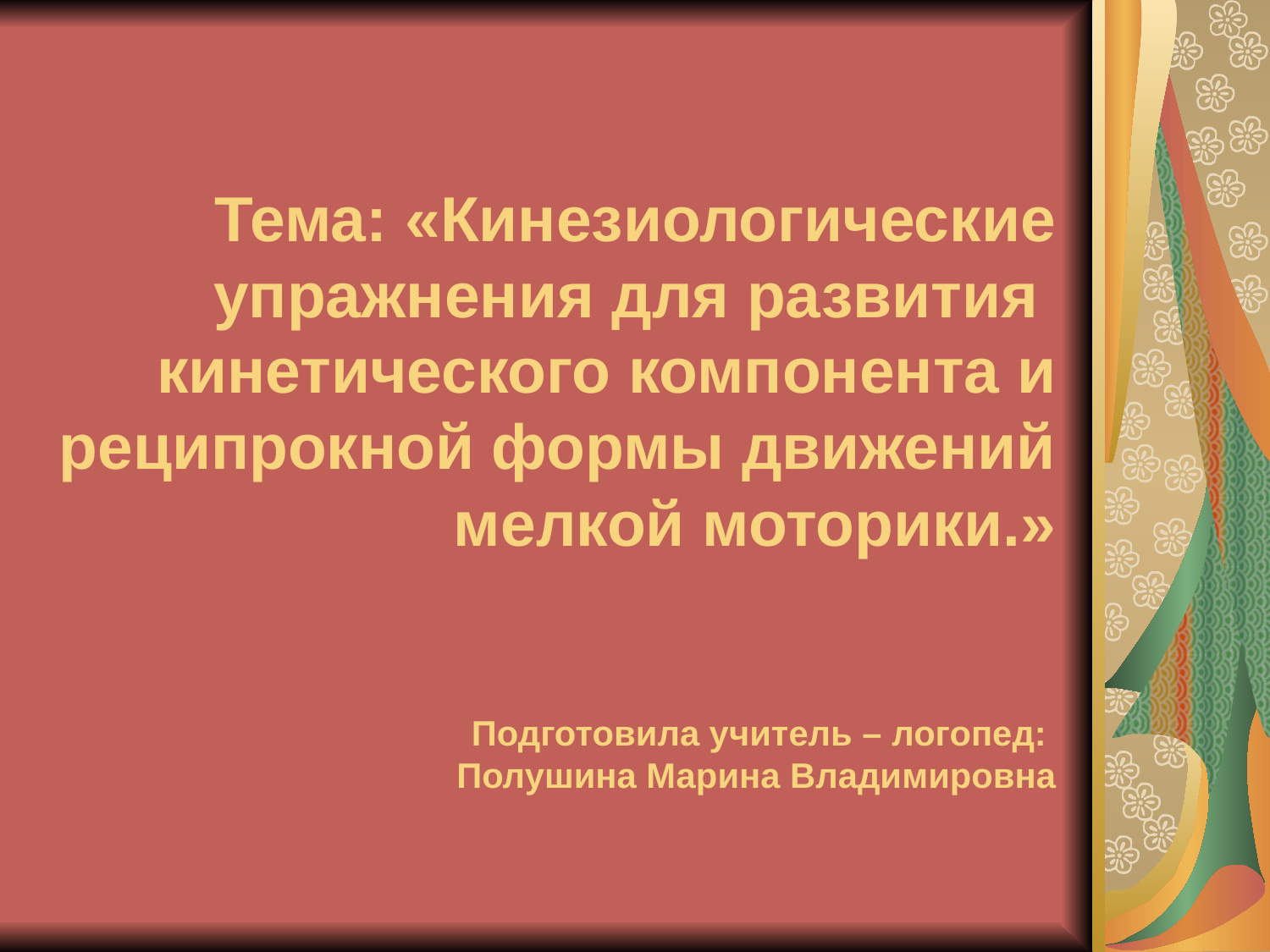

# Тема: «Кинезиологические упражнения для развития  кинетического компонента и реципрокной формы движений   мелкой моторики.» Подготовила учитель – логопед: Полушина Марина Владимировна